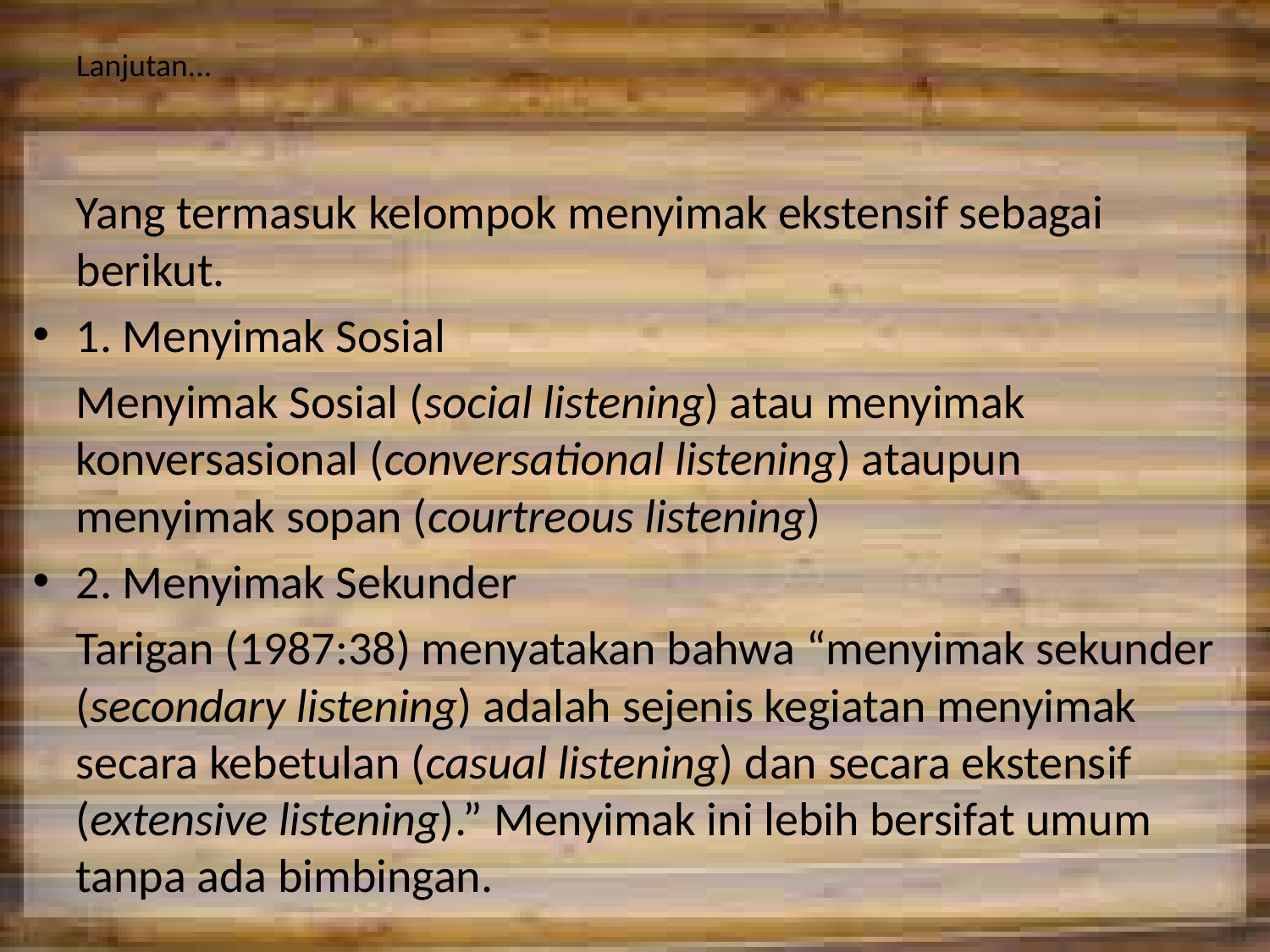

# Lanjutan...

	Yang termasuk kelompok menyimak ekstensif sebagai berikut.
1. Menyimak Sosial
	Menyimak Sosial (social listening) atau menyimak konversasional (conversational listening) ataupun menyimak sopan (courtreous listening)
2. Menyimak Sekunder
	Tarigan (1987:38) menyatakan bahwa “menyimak sekunder (secondary listening) adalah sejenis kegiatan menyimak secara kebetulan (casual listening) dan secara ekstensif (extensive listening).” Menyimak ini lebih bersifat umum tanpa ada bimbingan.